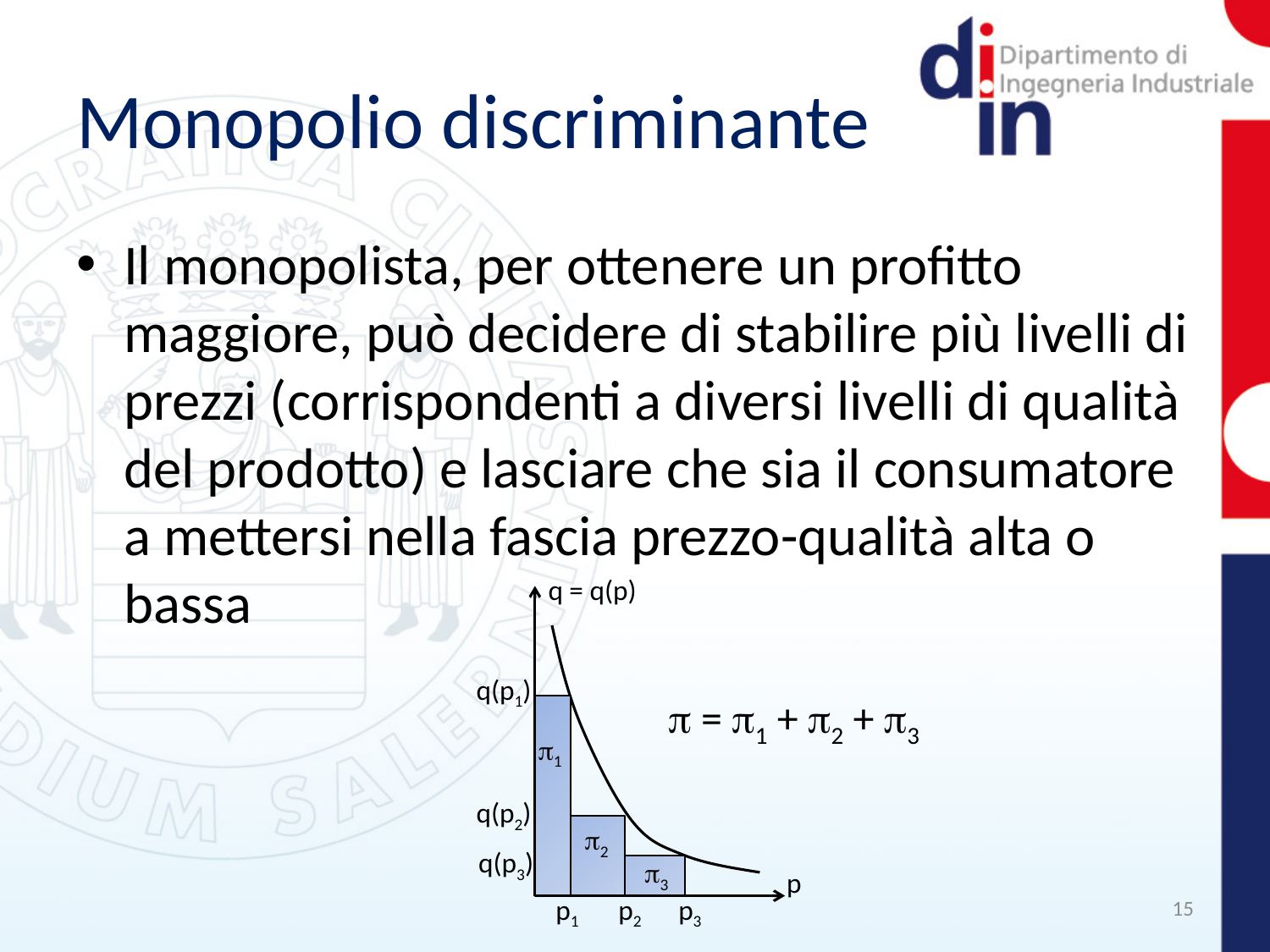

# Monopolio discriminante
Il monopolista, per ottenere un profitto maggiore, può decidere di stabilire più livelli di prezzi (corrispondenti a diversi livelli di qualità del prodotto) e lasciare che sia il consumatore a mettersi nella fascia prezzo-qualità alta o bassa
q = q(p)

q(p1)
π = π1 + π2 + π3

π1
q(p2)

π2
q(p3)
π3

p
15
p1
p2
p3